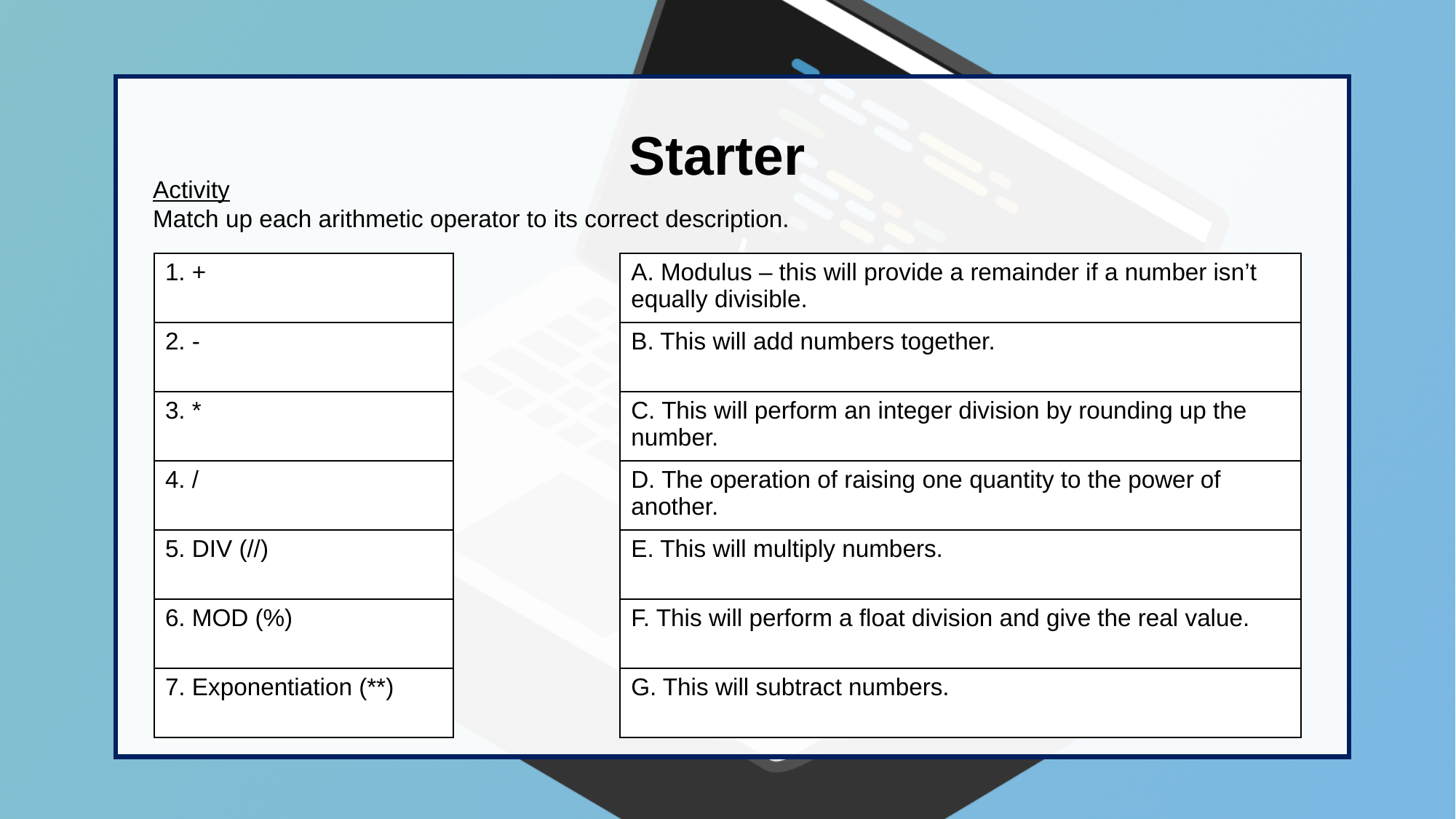

Starter
Activity
Match up each arithmetic operator to its correct description.
| 1. + |  | A. Modulus – this will provide a remainder if a number isn’t equally divisible. |
| --- | --- | --- |
| 2. - |  | B. This will add numbers together. |
| 3. \* |  | C. This will perform an integer division by rounding up the number. |
| 4. / |  | D. The operation of raising one quantity to the power of another. |
| 5. DIV (//) |  | E. This will multiply numbers. |
| 6. MOD (%) |  | F. This will perform a float division and give the real value. |
| 7. Exponentiation (\*\*) |  | G. This will subtract numbers. |